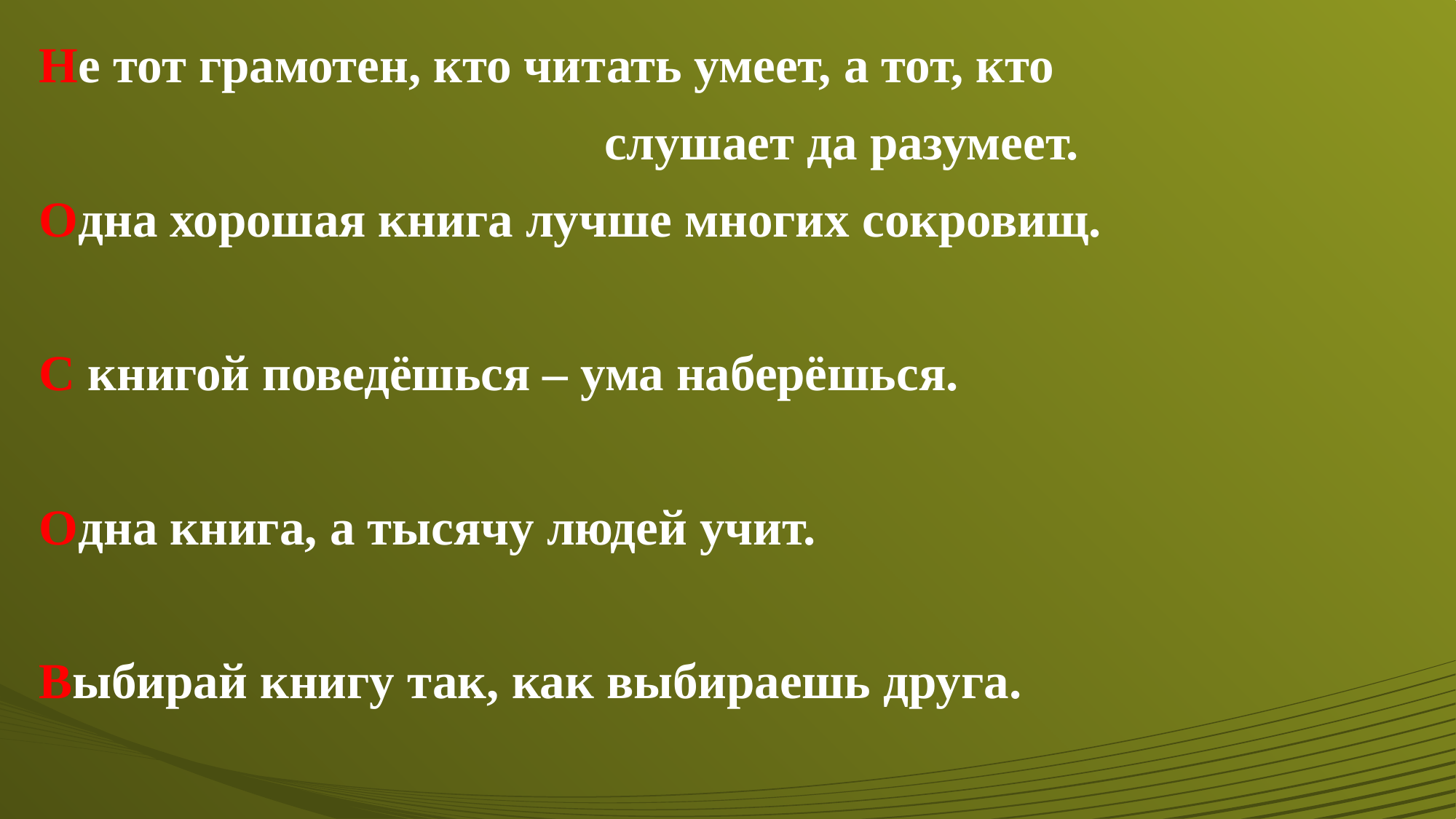

Не тот грамотен, кто читать умеет, а тот, кто
                                             слушает да разумеет.
Одна хорошая книга лучше многих сокровищ.

С книгой поведёшься – ума наберёшься.

Одна книга, а тысячу людей учит.

Выбирай книгу так, как выбираешь друга.